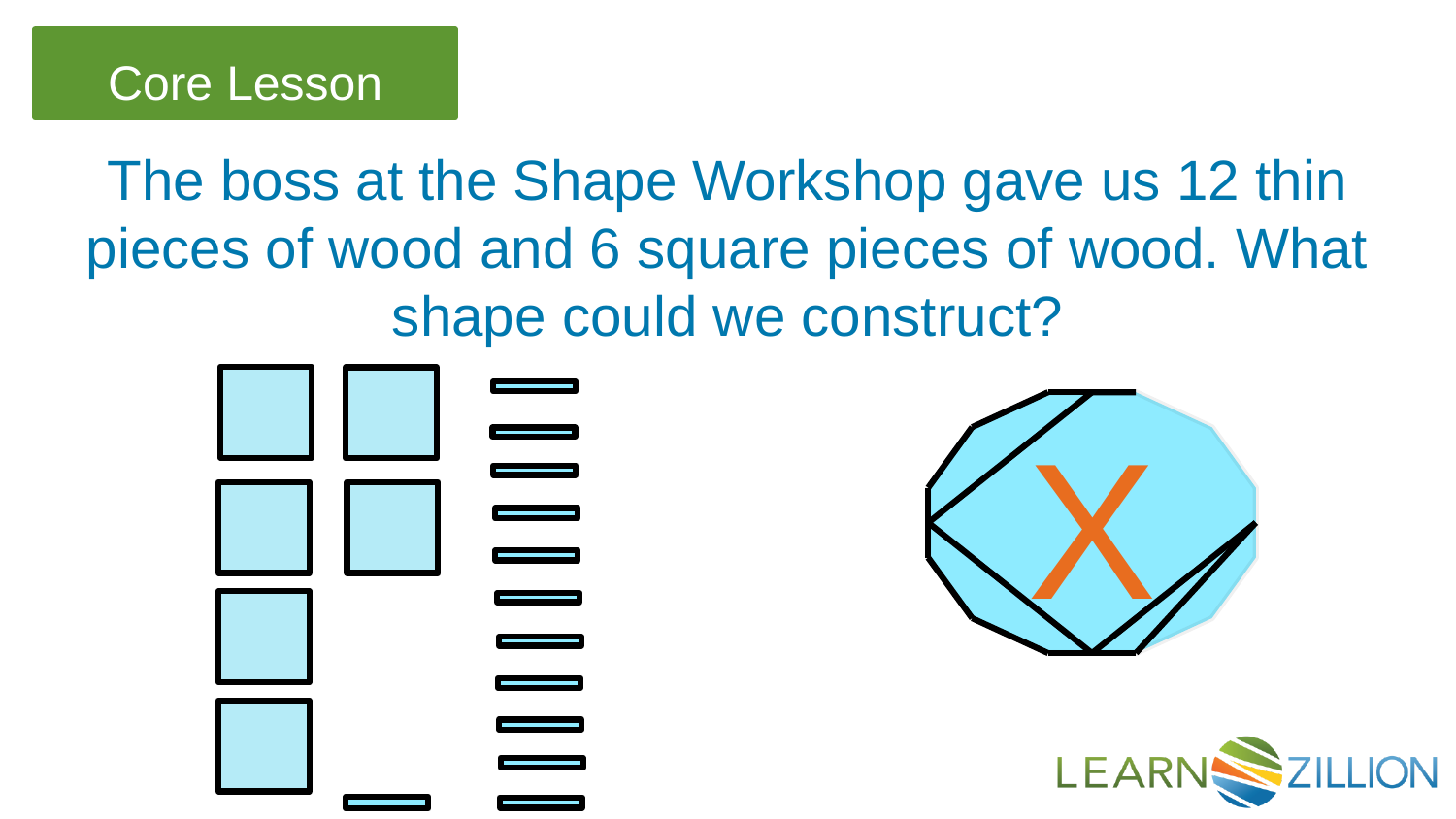

The boss at the Shape Workshop gave us 12 thin pieces of wood and 6 square pieces of wood. What shape could we construct?

X